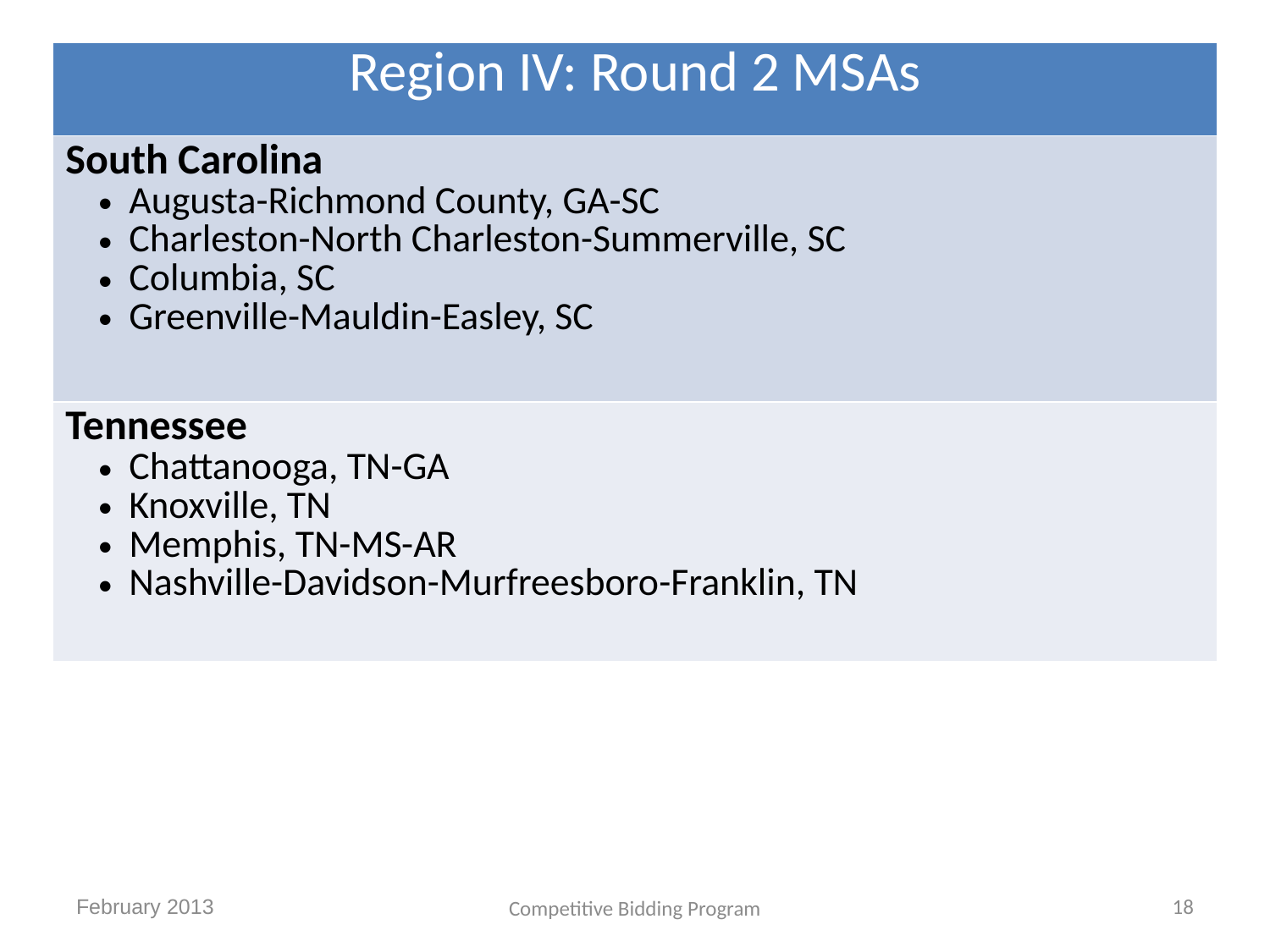

| Region IV: Round 2 MSAs |
| --- |
| South Carolina Augusta-Richmond County, GA-SC Charleston-North Charleston-Summerville, SC Columbia, SC Greenville-Mauldin-Easley, SC |
| Tennessee Chattanooga, TN-GA Knoxville, TN Memphis, TN-MS-AR Nashville-Davidson-Murfreesboro-Franklin, TN |
February 2013
18
Competitive Bidding Program